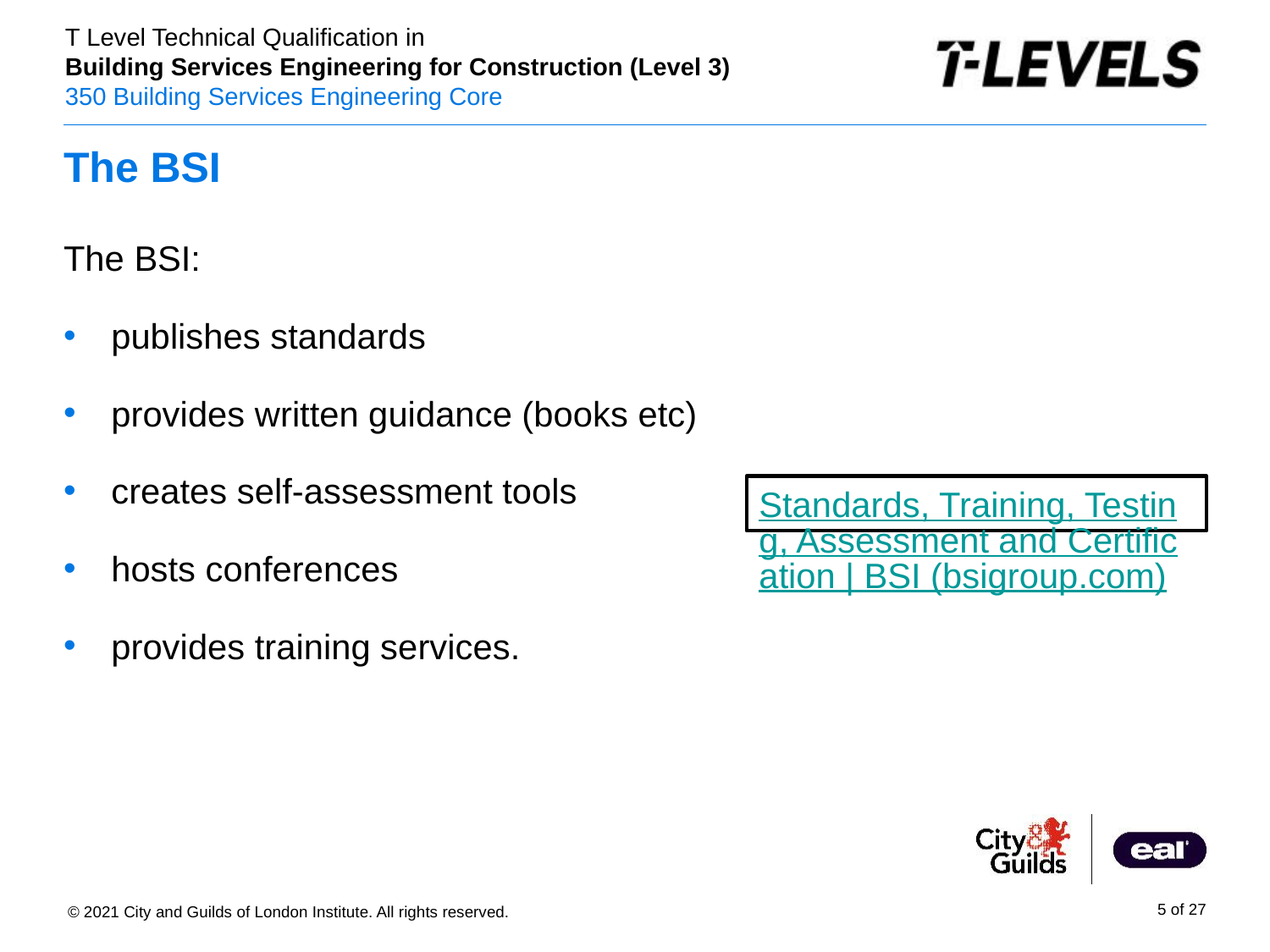

# The BSI
The BSI:
publishes standards
provides written guidance (books etc)
creates self-assessment tools
hosts conferences
provides training services.
Standards, Training, Testing, Assessment and Certification | BSI (bsigroup.com)